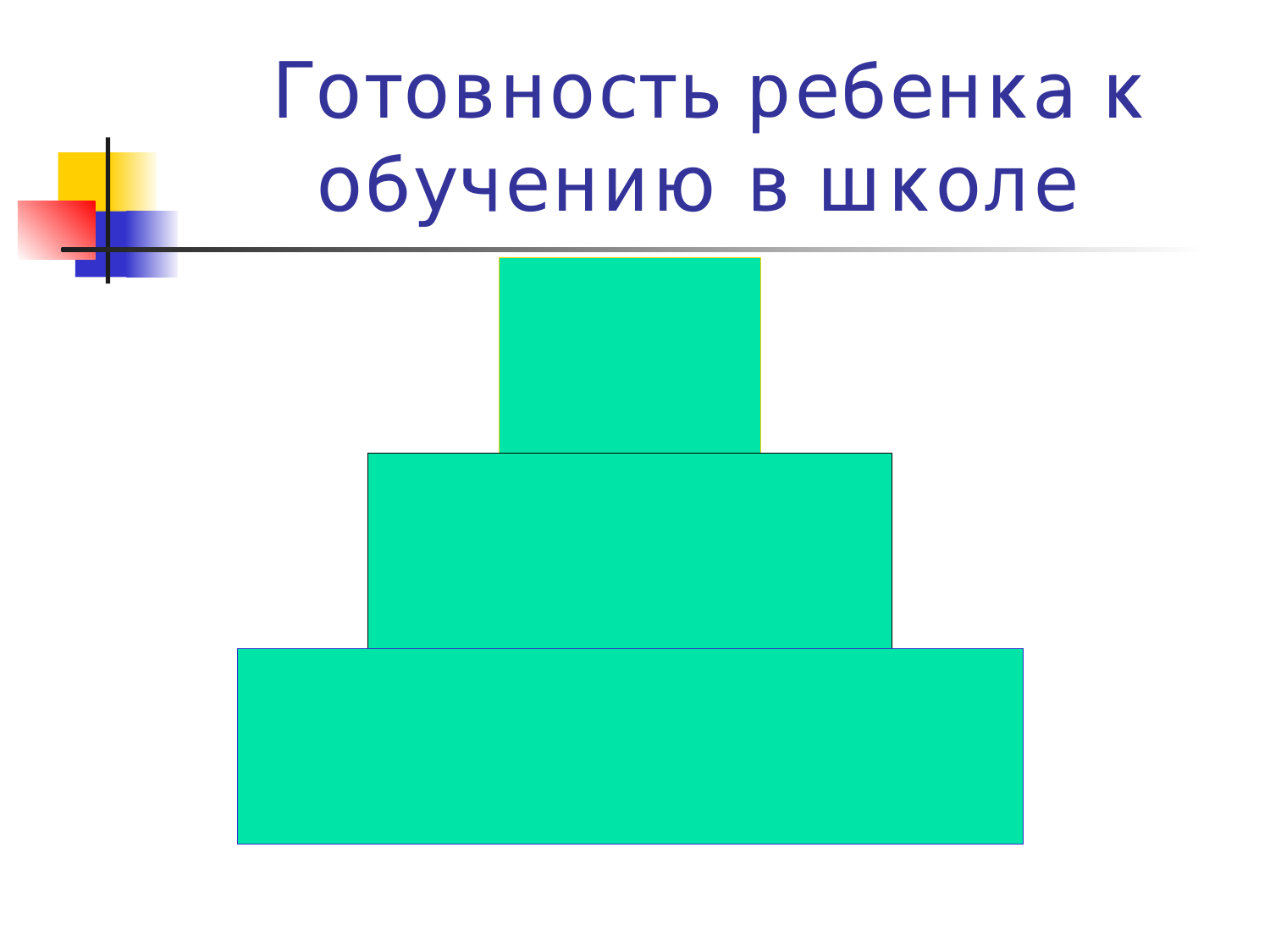

# Готовность ребенка к обучению в школе